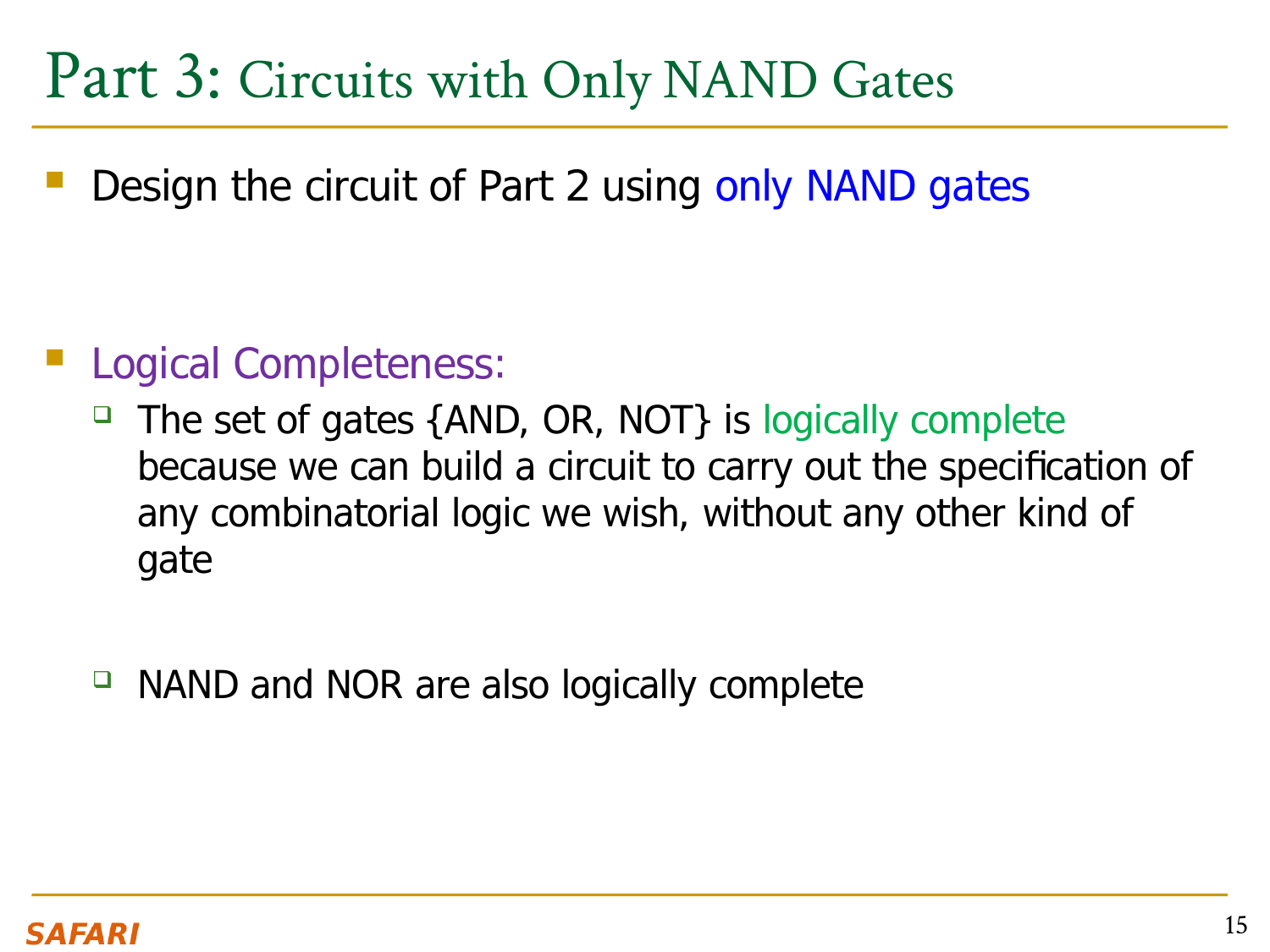

# Part 3: Circuits with Only NAND Gates
Design the circuit of Part 2 using only NAND gates

Logical Completeness:
The set of gates {AND, OR, NOT} is logically complete because we can build a circuit to carry out the specification of any combinatorial logic we wish, without any other kind of gate

NAND and NOR are also logically complete
15